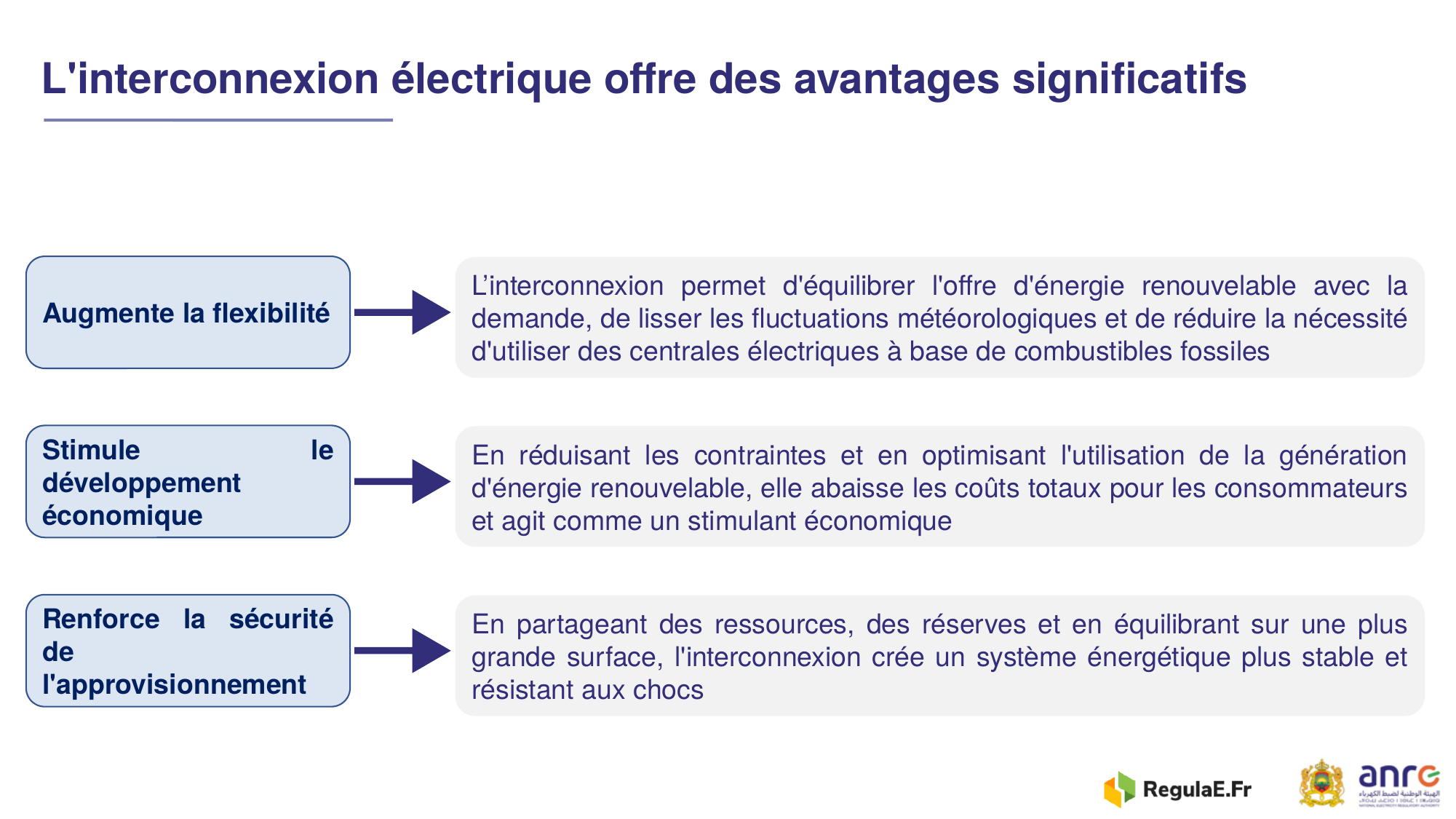

# L'interconnexion électrique offre des avantages significatifs
Augmente la flexibilité
L’interconnexion permet d'équilibrer l'offre d'énergie renouvelable avec la demande, de lisser les fluctuations météorologiques et de réduire la nécessité d'utiliser des centrales électriques à base de combustibles fossiles

Stimule le développement économique
En réduisant les contraintes et en optimisant l'utilisation de la génération d'énergie renouvelable, elle abaisse les coûts totaux pour les consommateurs et agit comme un stimulant économique

Renforce la sécurité de l'approvisionnement
En partageant des ressources, des réserves et en équilibrant sur une plus grande surface, l'interconnexion crée un système énergétique plus stable et résistant aux chocs